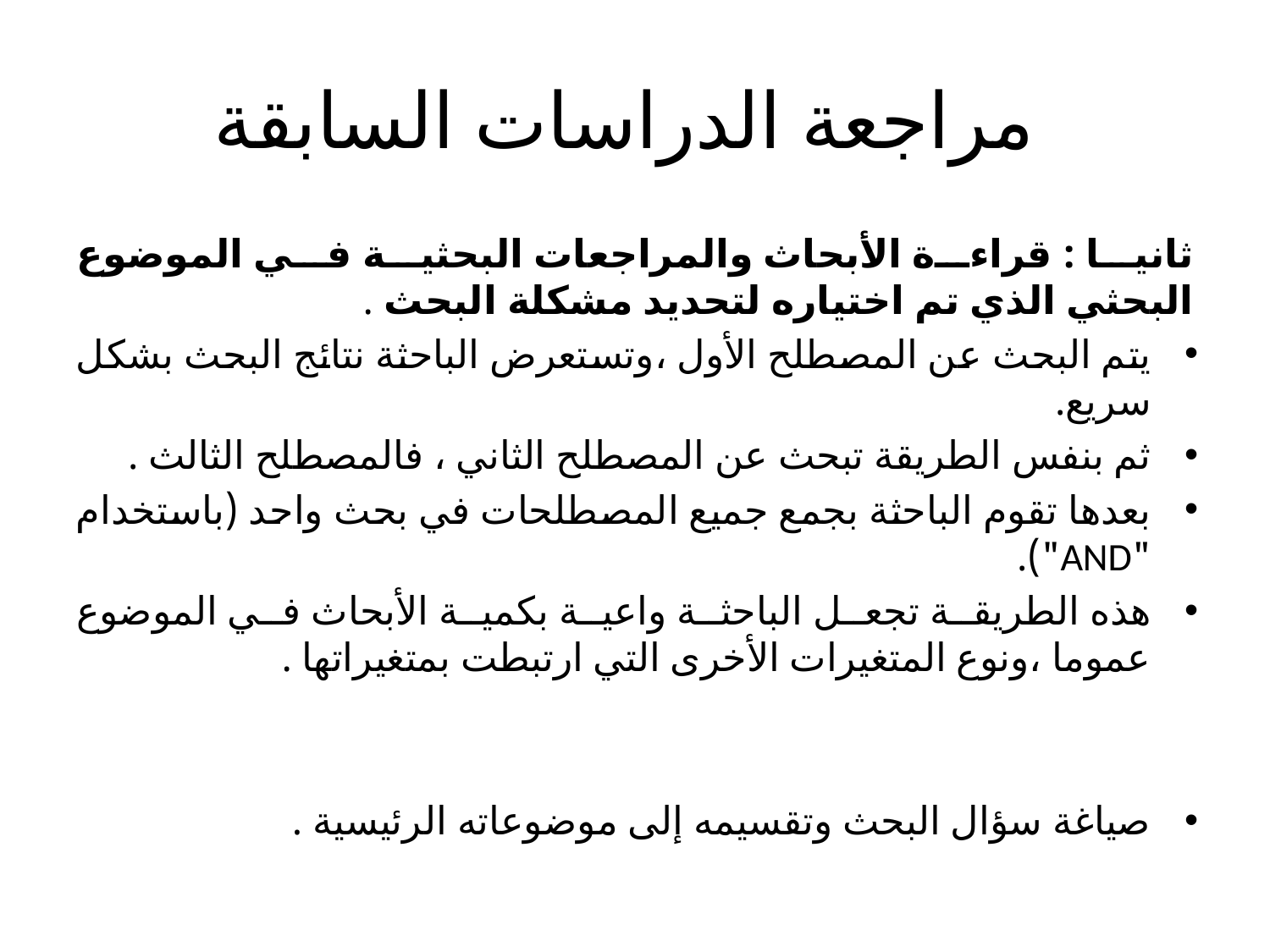

# مراجعة الدراسات السابقة
ثانيا : قراءة الأبحاث والمراجعات البحثية في الموضوع البحثي الذي تم اختياره لتحديد مشكلة البحث .
يتم البحث عن المصطلح الأول ،وتستعرض الباحثة نتائج البحث بشكل سريع.
ثم بنفس الطريقة تبحث عن المصطلح الثاني ، فالمصطلح الثالث .
بعدها تقوم الباحثة بجمع جميع المصطلحات في بحث واحد (باستخدام "AND").
هذه الطريقة تجعل الباحثة واعية بكمية الأبحاث في الموضوع عموما ،ونوع المتغيرات الأخرى التي ارتبطت بمتغيراتها .

صياغة سؤال البحث وتقسيمه إلى موضوعاته الرئيسية .